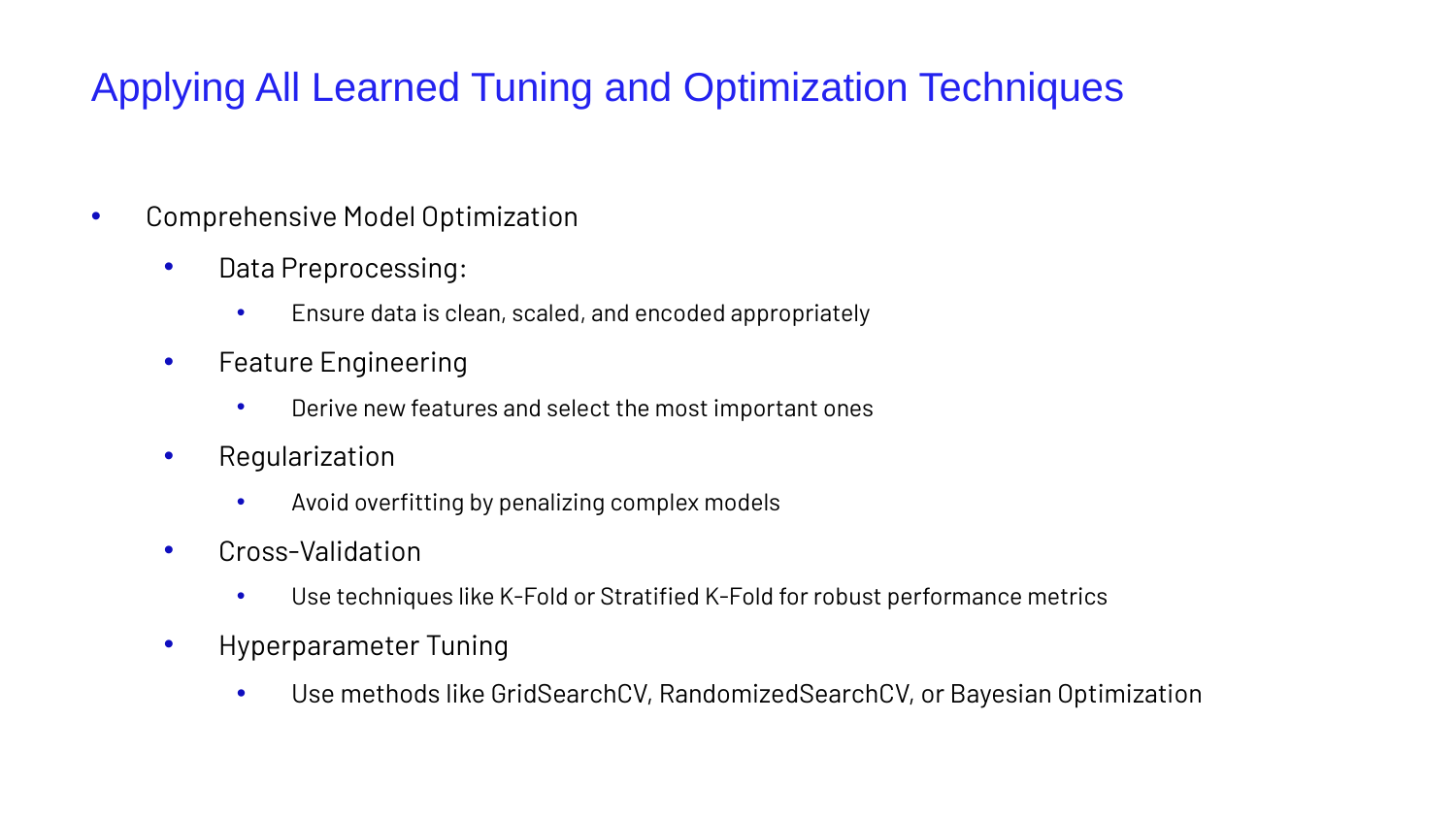

Applying All Learned Tuning and Optimization Techniques
Comprehensive Model Optimization
Data Preprocessing:
Ensure data is clean, scaled, and encoded appropriately
Feature Engineering
Derive new features and select the most important ones
Regularization
Avoid overfitting by penalizing complex models
Cross-Validation
Use techniques like K-Fold or Stratified K-Fold for robust performance metrics
Hyperparameter Tuning
Use methods like GridSearchCV, RandomizedSearchCV, or Bayesian Optimization